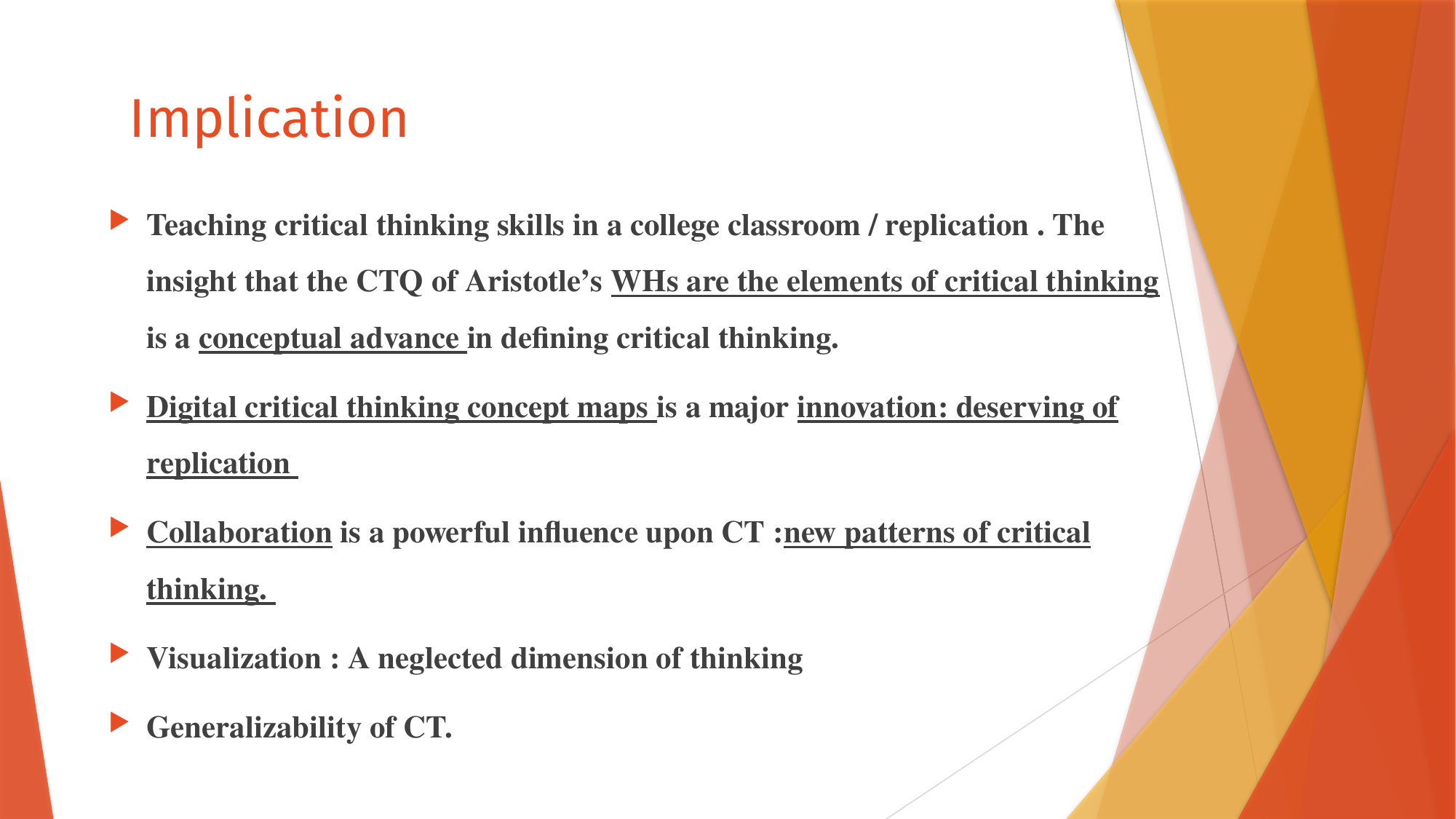

# Implication
Teaching critical thinking skills in a college classroom / replication . The insight that the CTQ of Aristotle’s WHs are the elements of critical thinking is a conceptual advance in defining critical thinking.
Digital critical thinking concept maps is a major innovation: deserving of replication
Collaboration is a powerful influence upon CT :new patterns of critical thinking.
Visualization : A neglected dimension of thinking
Generalizability of CT.